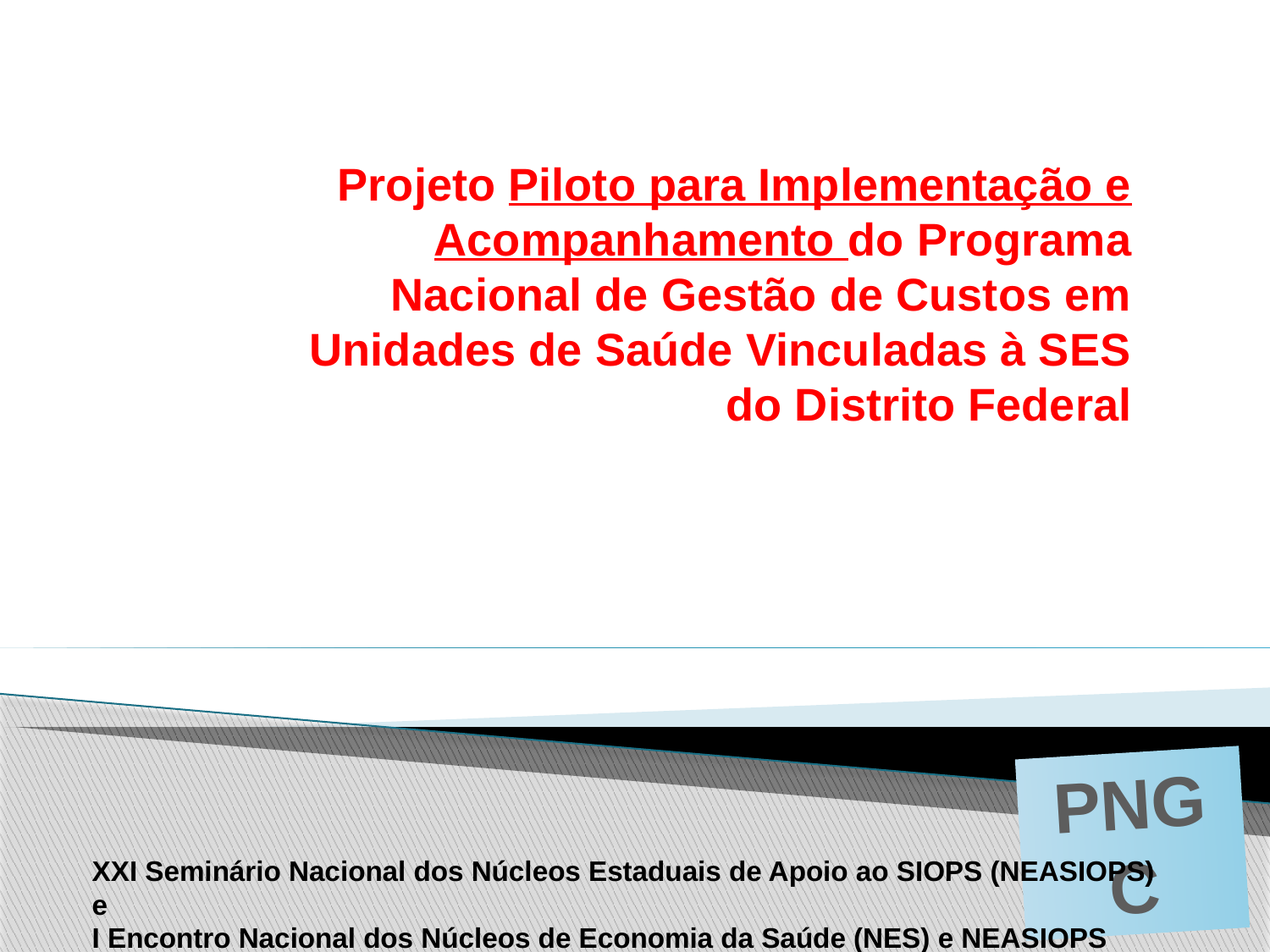

# Projeto Piloto para Implementação e Acompanhamento do Programa Nacional de Gestão de Custos em Unidades de Saúde Vinculadas à SES do Distrito Federal
PNGC
XXI Seminário Nacional dos Núcleos Estaduais de Apoio ao SIOPS (NEASIOPS) e
I Encontro Nacional dos Núcleos de Economia da Saúde (NES) e NEASIOPS
Brasília – 21/12/2011